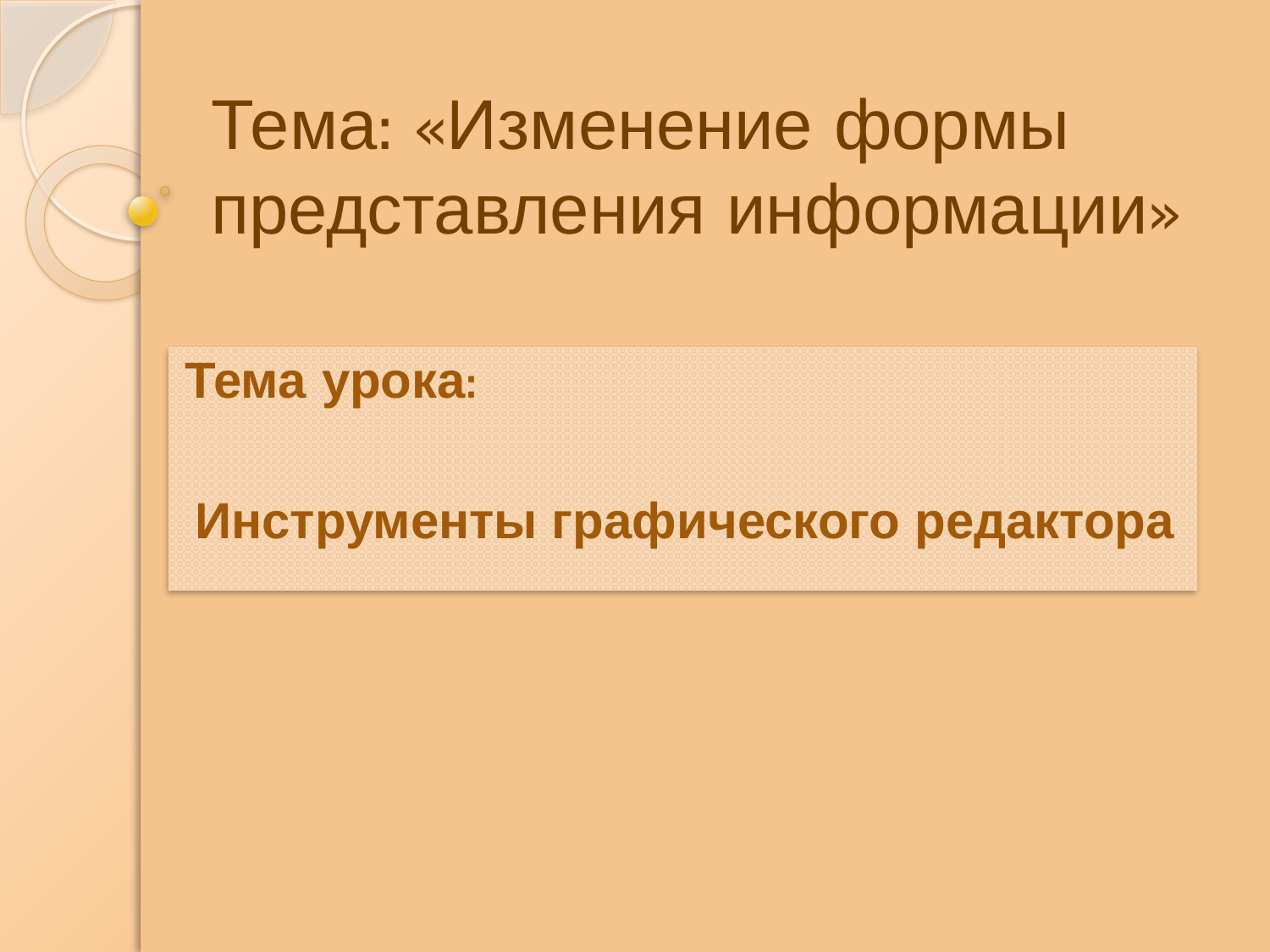

# Тема: «Изменение формы представления информации»
Тема урока:

Инструменты графического редактора